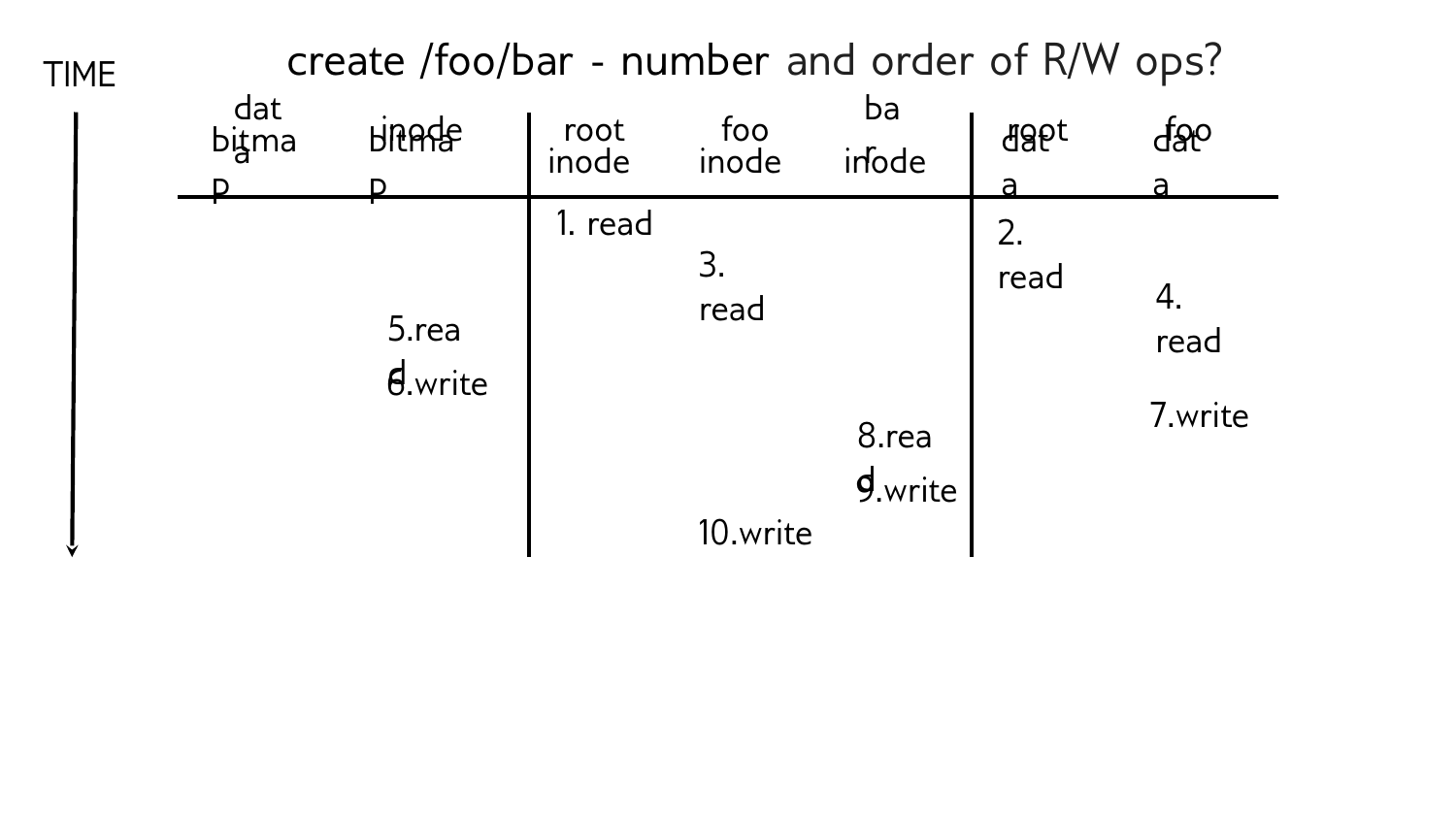

create /foo/bar - number and order of R/W ops?
TIME
data
inode
root
foo
bar
root
foo
bitmap
bitmap
inode
inode
inode
data
data
1. read
2. read
3. read
4. read
5.read
6.write
7.write
8.read
9.write
10.write